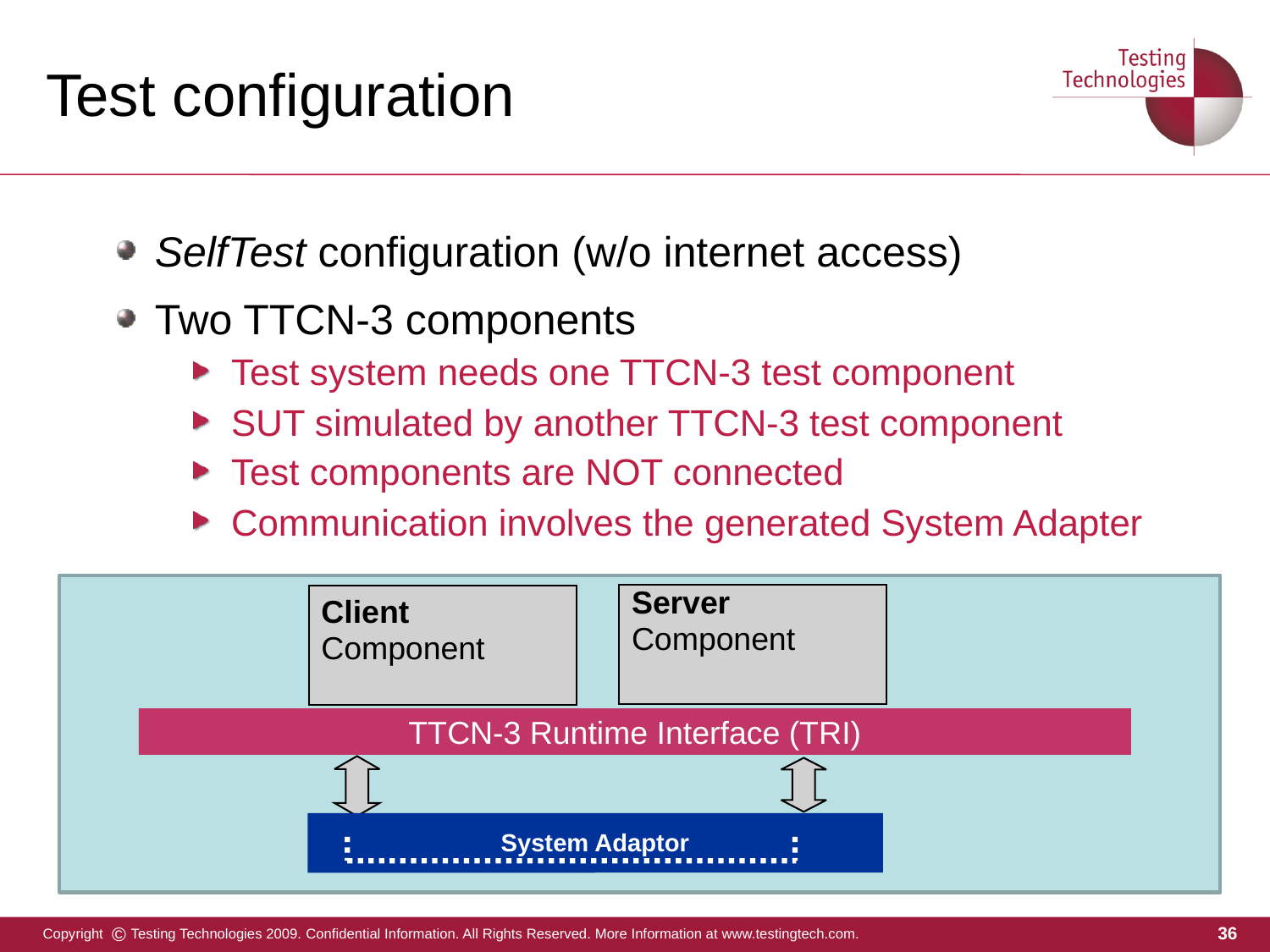

# Test configuration
SelfTest configuration (w/o internet access)
Two TTCN-3 components
Test system needs one TTCN-3 test component
SUT simulated by another TTCN-3 test component
Test components are NOT connected
Communication involves the generated System Adapter

Server
Component

Client
Component

TTCN-3 Runtime Interface (TRI)

System Adaptor

36